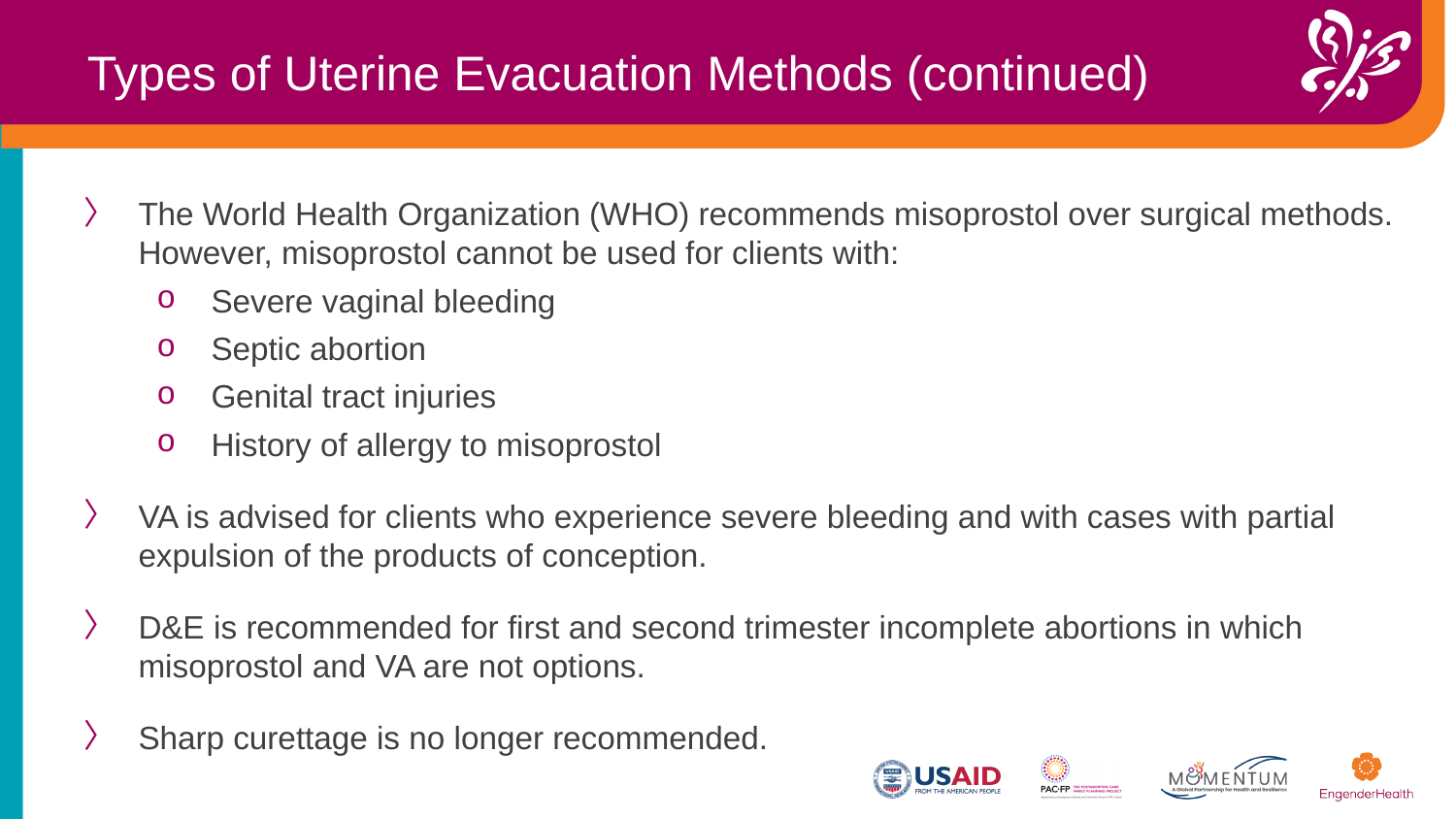

Types of Uterine Evacuation Methods (continued)
The World Health Organization (WHO) recommends misoprostol over surgical methods. However, misoprostol cannot be used for clients with:​
Severe vaginal bleeding​
Septic abortion​
Genital tract injuries​
History of allergy to misoprostol​
​VA is advised for clients who experience severe bleeding and with cases with partial expulsion of the products of conception.​
​D&E is recommended for first and second trimester incomplete abortions in which misoprostol and VA are not options.​
Sharp curettage is no longer recommended.